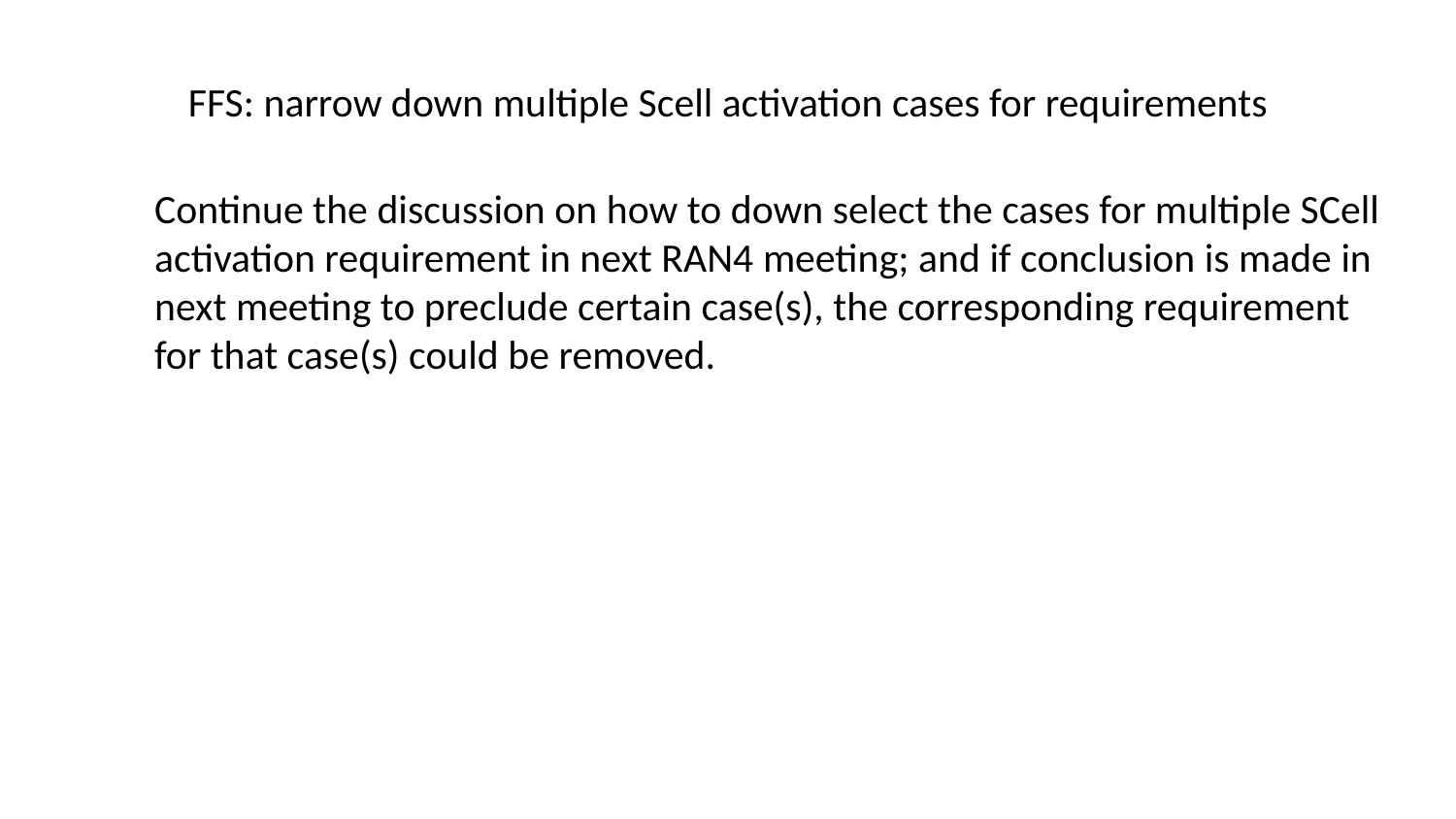

# FFS: narrow down multiple Scell activation cases for requirements
Continue the discussion on how to down select the cases for multiple SCell activation requirement in next RAN4 meeting; and if conclusion is made in next meeting to preclude certain case(s), the corresponding requirement for that case(s) could be removed.